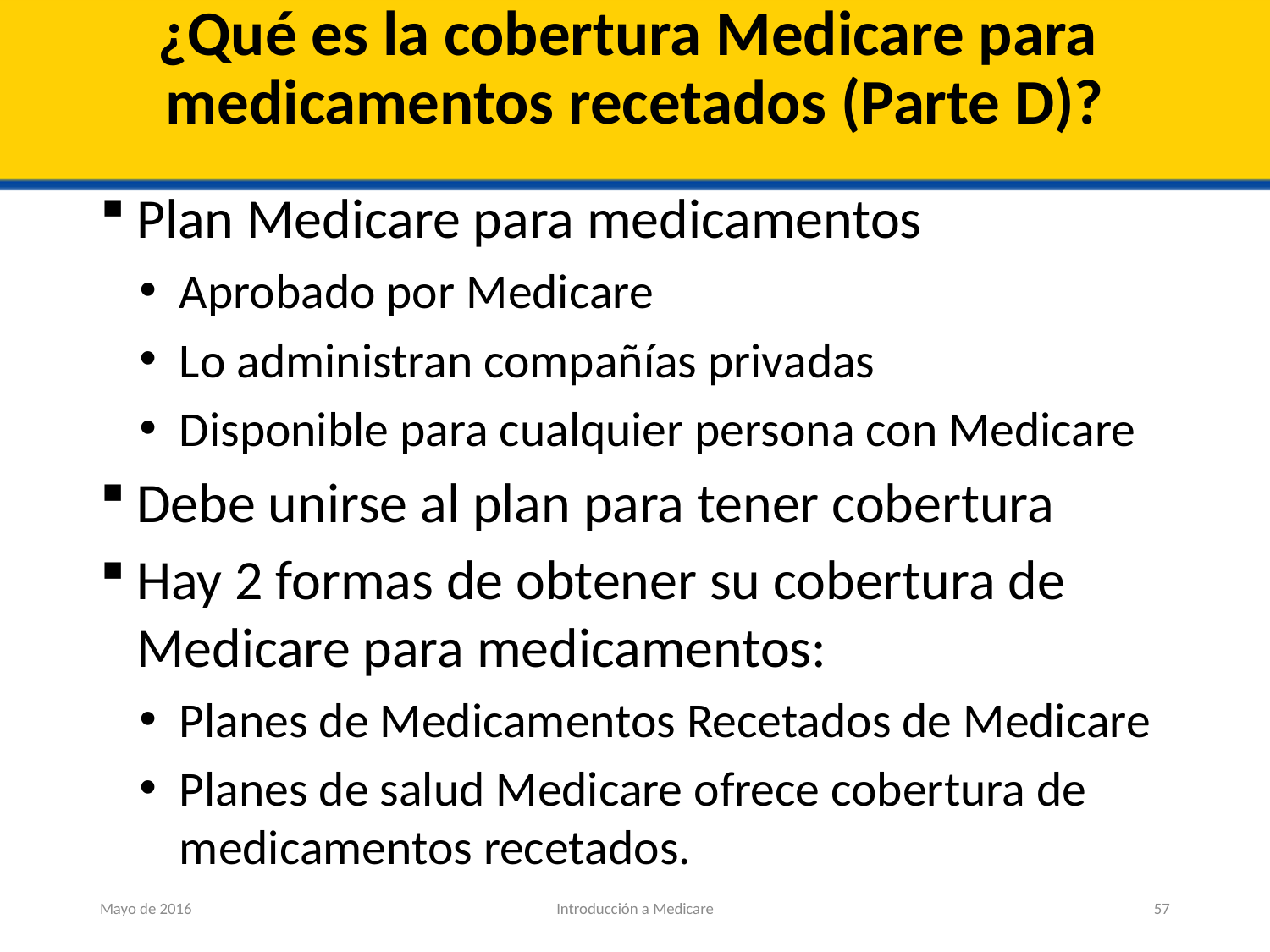

# ¿Qué es la cobertura Medicare para medicamentos recetados (Parte D)?
Plan Medicare para medicamentos
Aprobado por Medicare
Lo administran compañías privadas
Disponible para cualquier persona con Medicare
Debe unirse al plan para tener cobertura
Hay 2 formas de obtener su cobertura de Medicare para medicamentos:
Planes de Medicamentos Recetados de Medicare
Planes de salud Medicare ofrece cobertura de medicamentos recetados.

Mayo de 2016
Introducción a Medicare
57